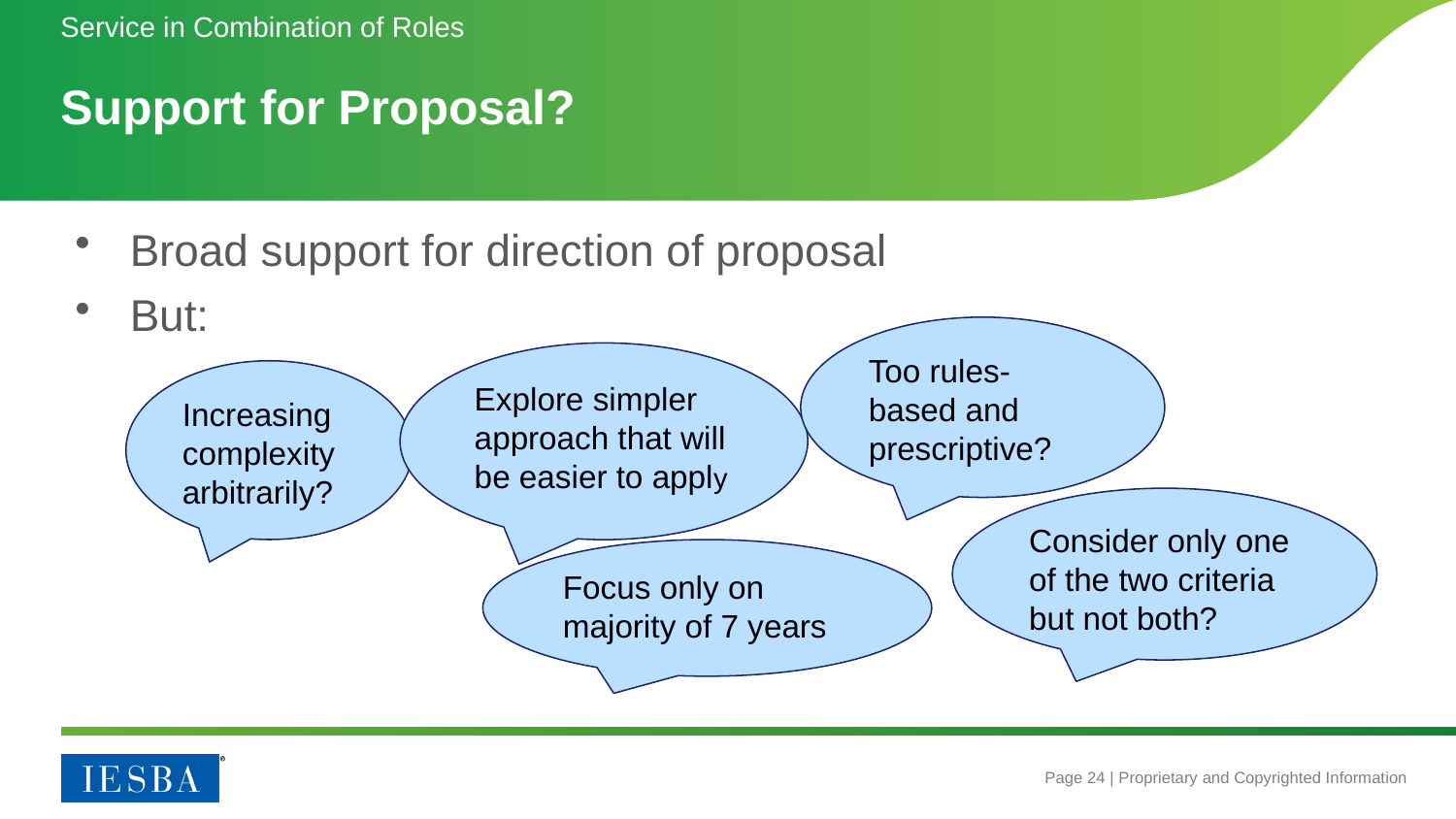

Service in Combination of Roles
# Support for Proposal?
Broad support for direction of proposal
But:

Too rules-based and prescriptive?
Explore simpler approach that will be easier to apply
Increasing complexity arbitrarily?
Consider only one of the two criteria but not both?
Focus only on majority of 7 years